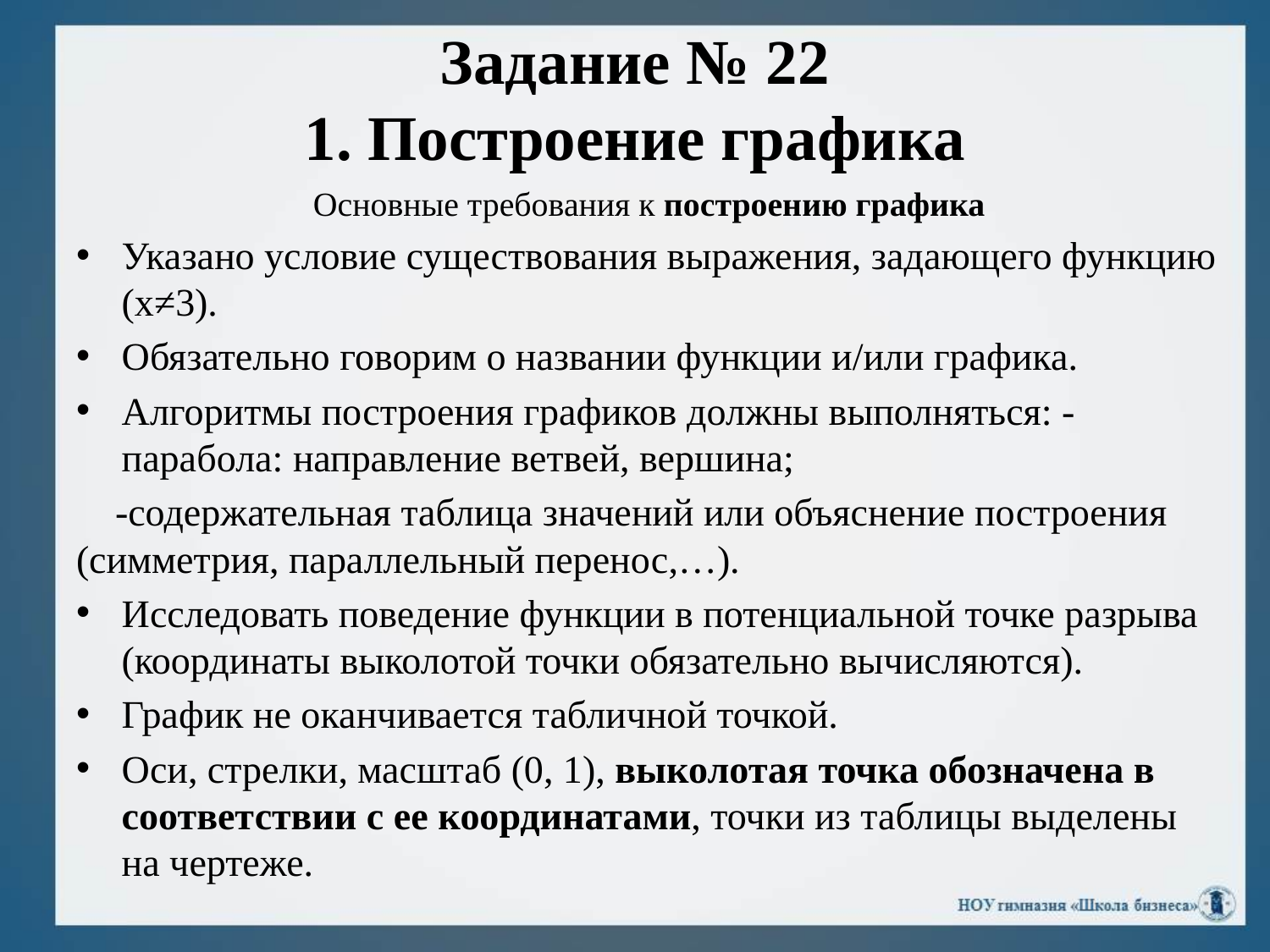

# Задание № 22 1. Построение графика
Основные требования к построению графика
Указано условие существования выражения, задающего функцию (х≠3).
Обязательно говорим о названии функции и/или графика.
Алгоритмы построения графиков должны выполняться: -парабола: направление ветвей, вершина;
    -содержательная таблица значений или объяснение построения (симметрия, параллельный перенос,…).
Исследовать поведение функции в потенциальной точке разрыва (координаты выколотой точки обязательно вычисляются).
График не оканчивается табличной точкой.
Оси, стрелки, масштаб (0, 1), выколотая точка обозначена в соответствии с ее координатами, точки из таблицы выделены на чертеже.